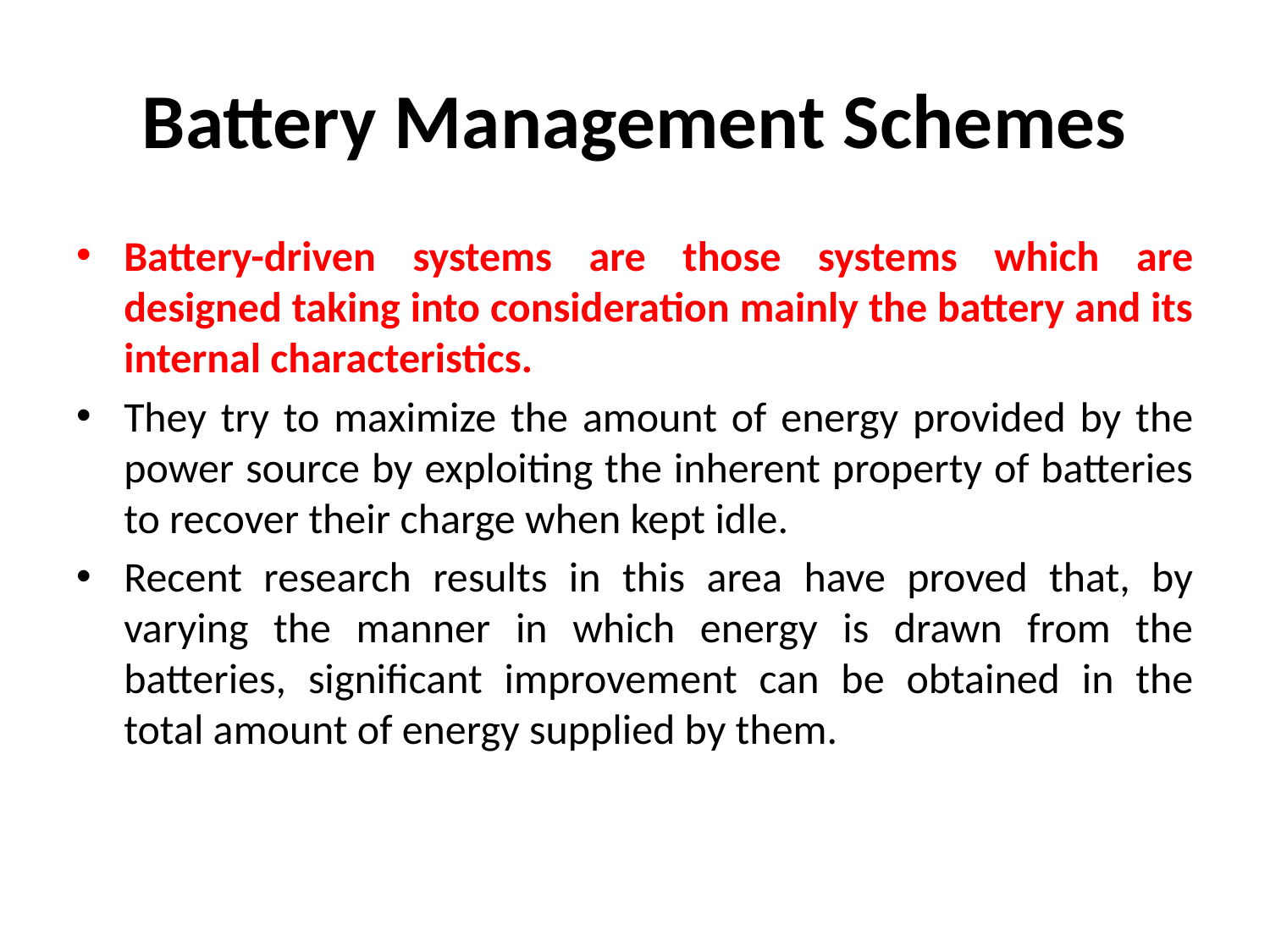

# Battery Management Schemes
Battery-driven systems are those systems which are designed taking into consideration mainly the battery and its internal characteristics.
They try to maximize the amount of energy provided by the power source by exploiting the inherent property of batteries to recover their charge when kept idle.
Recent research results in this area have proved that, by varying the manner in which energy is drawn from the batteries, significant improvement can be obtained in the total amount of energy supplied by them.